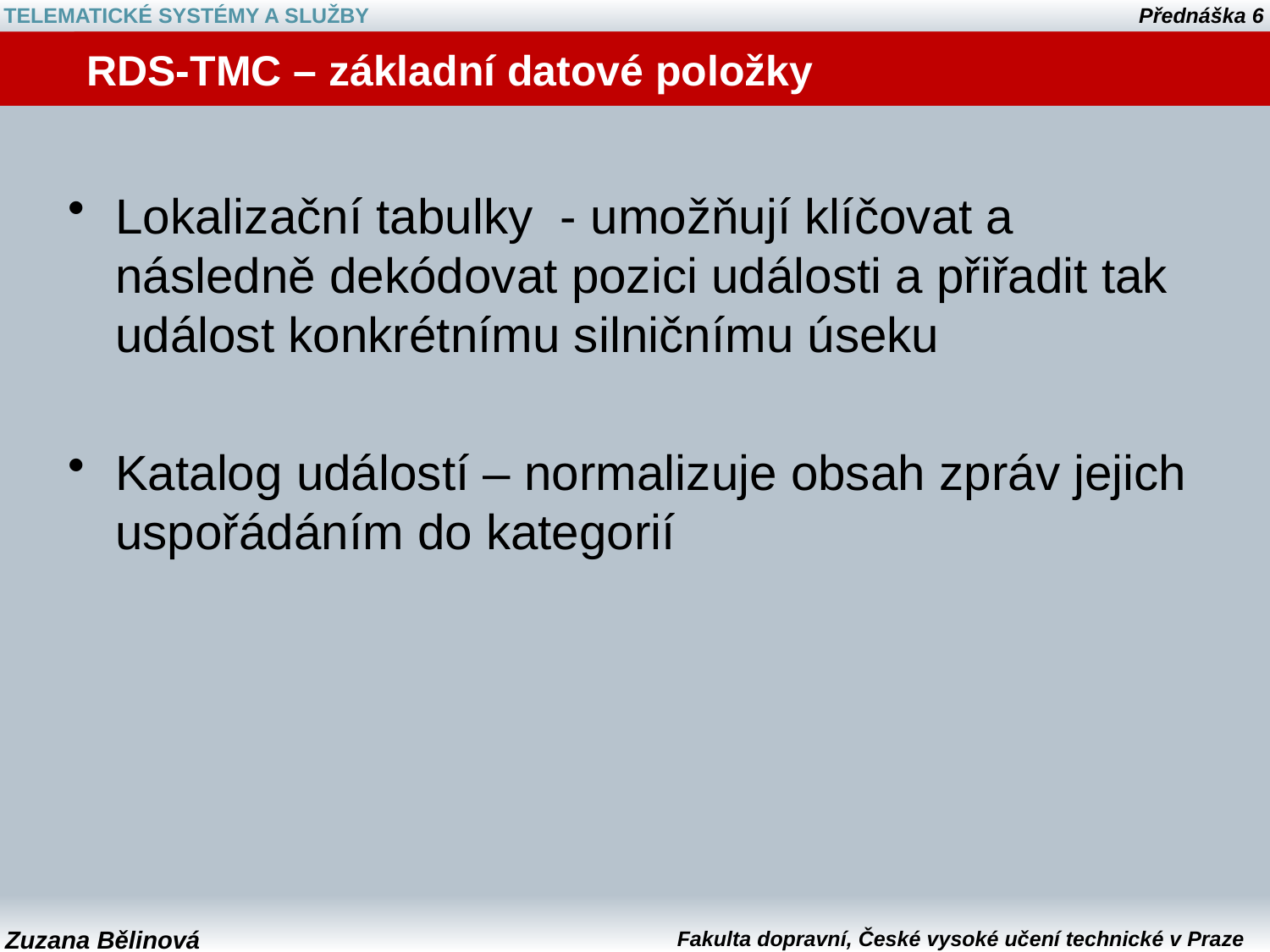

# RDS-TMC – základní datové položky

Lokalizační tabulky  - umožňují klíčovat a následně dekódovat pozici události a přiřadit tak událost konkrétnímu silničnímu úseku

Katalog událostí – normalizuje obsah zpráv jejich uspořádáním do kategorií